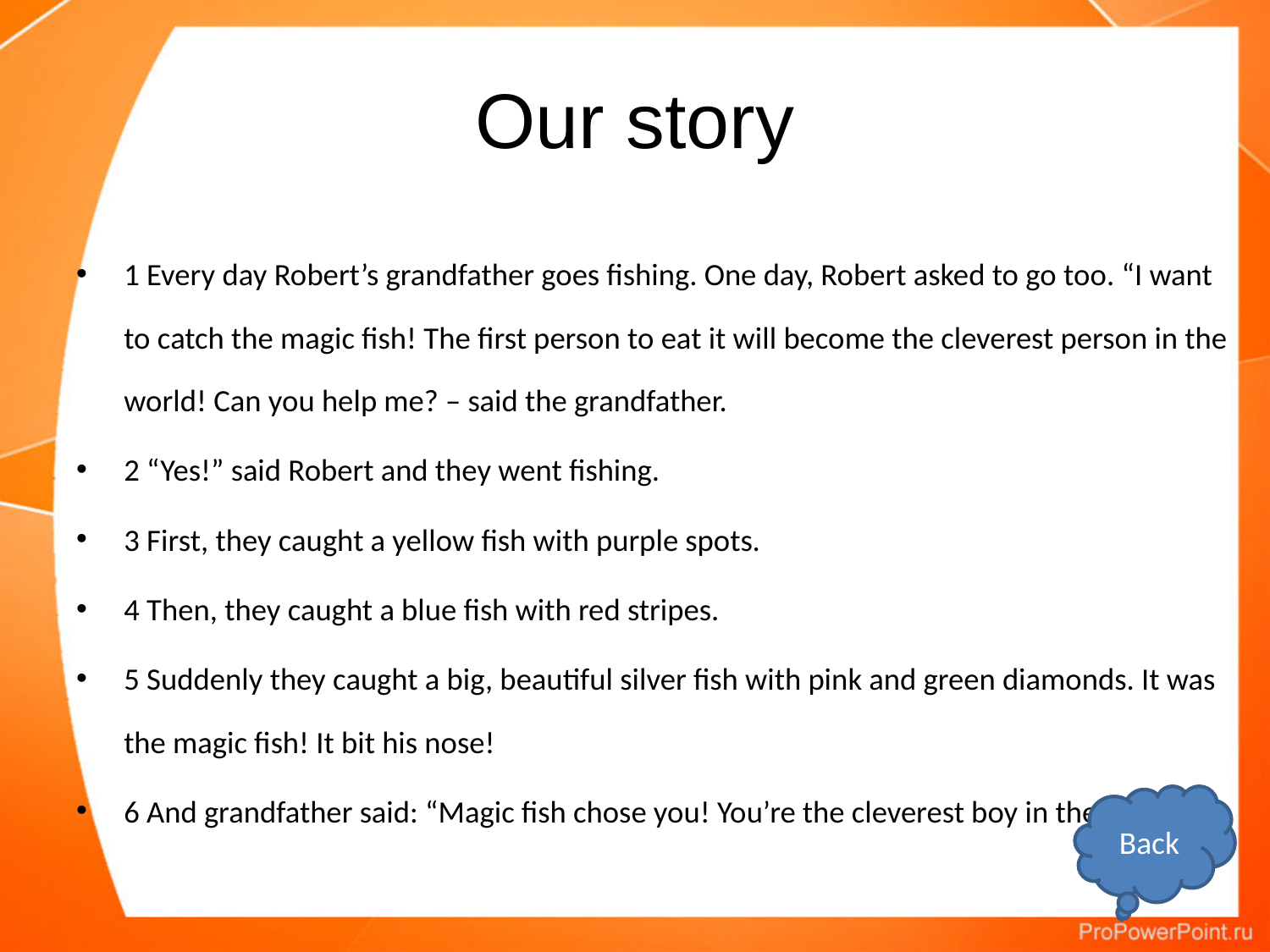

# Our story
1 Every day Robert’s grandfather goes fishing. One day, Robert asked to go too. “I want to catch the magic fish! The first person to eat it will become the cleverest person in the world! Can you help me? – said the grandfather.
2 “Yes!” said Robert and they went fishing.
3 First, they caught a yellow fish with purple spots.
4 Then, they caught a blue fish with red stripes.
5 Suddenly they caught a big, beautiful silver fish with pink and green diamonds. It was the magic fish! It bit his nose!
6 And grandfather said: “Magic fish chose you! You’re the cleverest boy in the world!”

Back